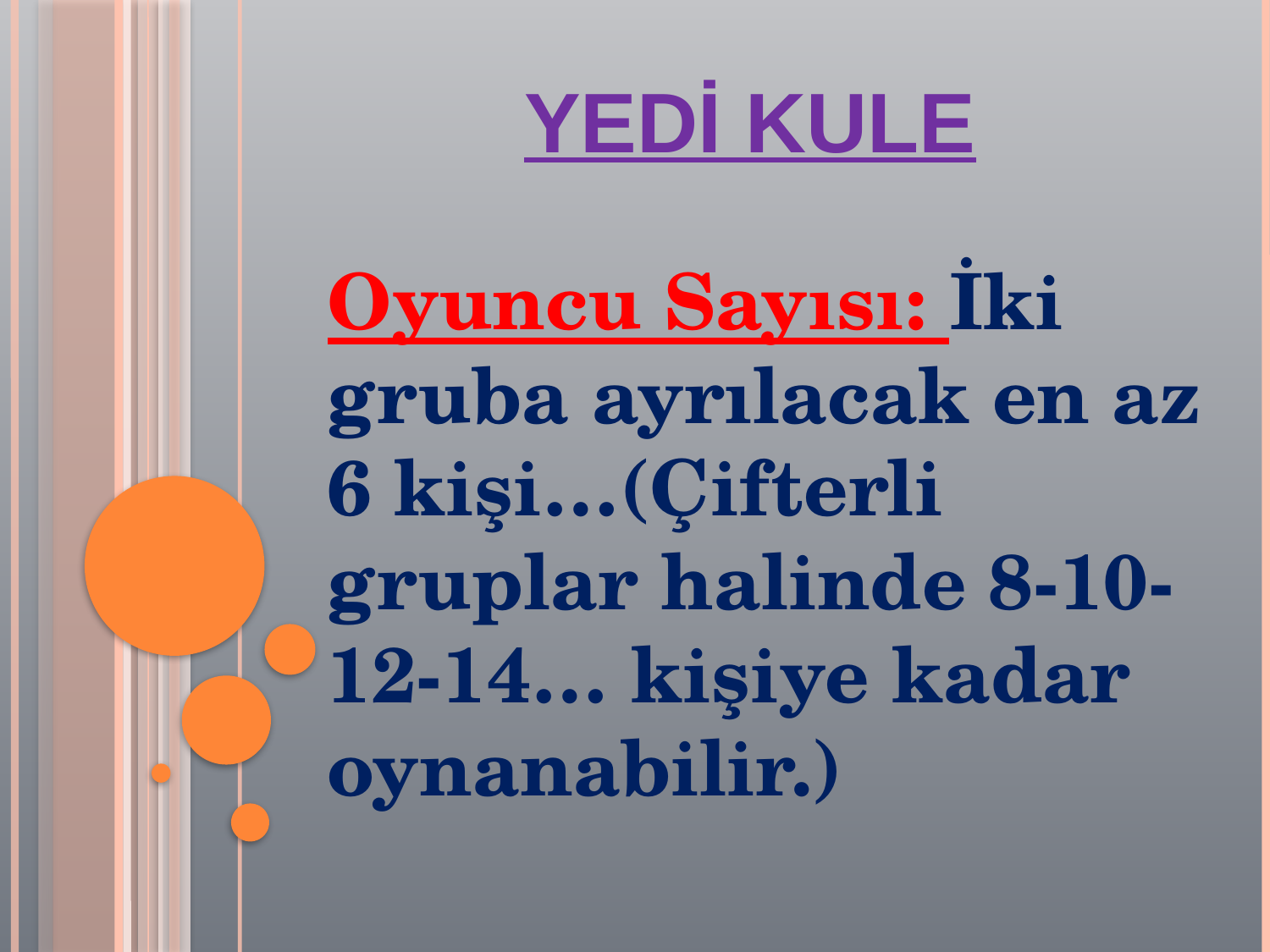

# Yedi Kule
Oyuncu Sayısı: İki gruba ayrılacak en az 6 kişi…(Çifterli gruplar halinde 8-10-12-14… kişiye kadar oynanabilir.)